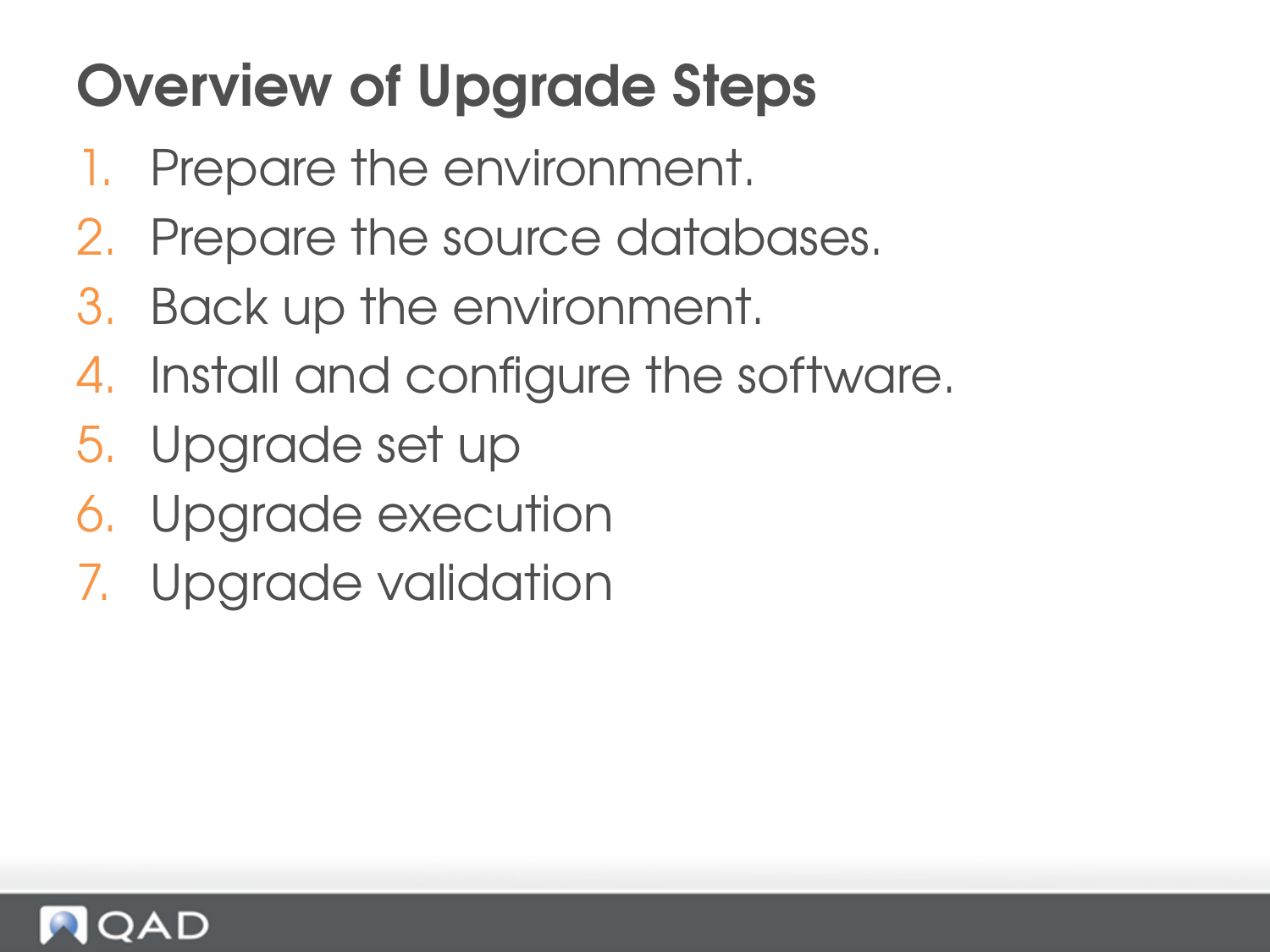

# Overview of Upgrade Steps
Prepare the environment.
Prepare the source databases.
Back up the environment.
Install and configure the software.
Upgrade set up
Upgrade execution
Upgrade validation